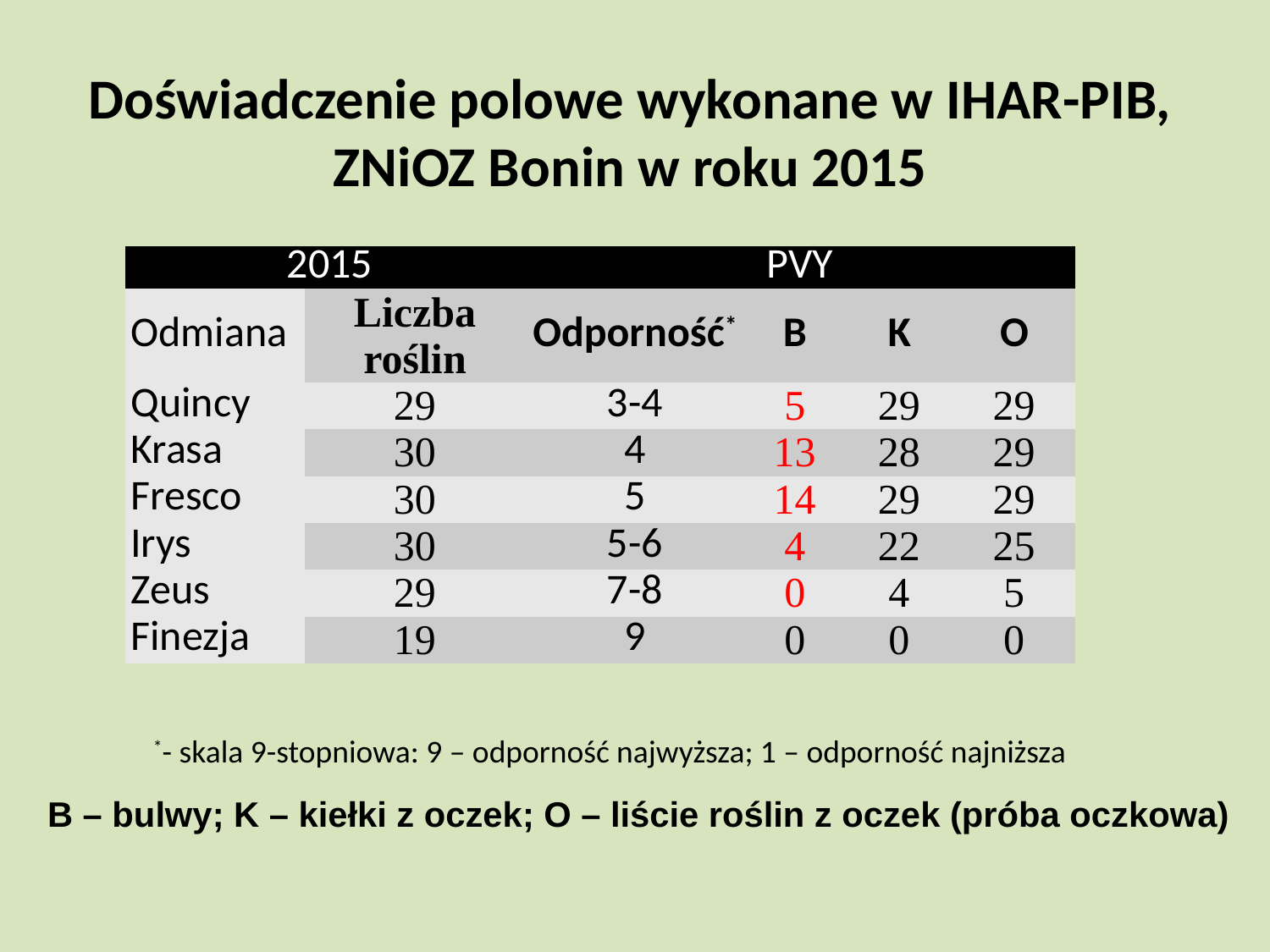

Doświadczenie polowe wykonane w IHAR-PIB, ZNiOZ Bonin w roku 2015
| 2015 |  | PVY |  |  |  |
| --- | --- | --- | --- | --- | --- |
| Odmiana | Liczba roślin | Odporność\* | B | K | O |
| Quincy | 29 | 3-4 | 5 | 29 | 29 |
| Krasa | 30 | 4 | 13 | 28 | 29 |
| Fresco | 30 | 5 | 14 | 29 | 29 |
| Irys | 30 | 5-6 | 4 | 22 | 25 |
| Zeus | 29 | 7-8 | 0 | 4 | 5 |
| Finezja | 19 | 9 | 0 | 0 | 0 |
*- skala 9-stopniowa: 9 – odporność najwyższa; 1 – odporność najniższa
B – bulwy; K – kiełki z oczek; O – liście roślin z oczek (próba oczkowa)